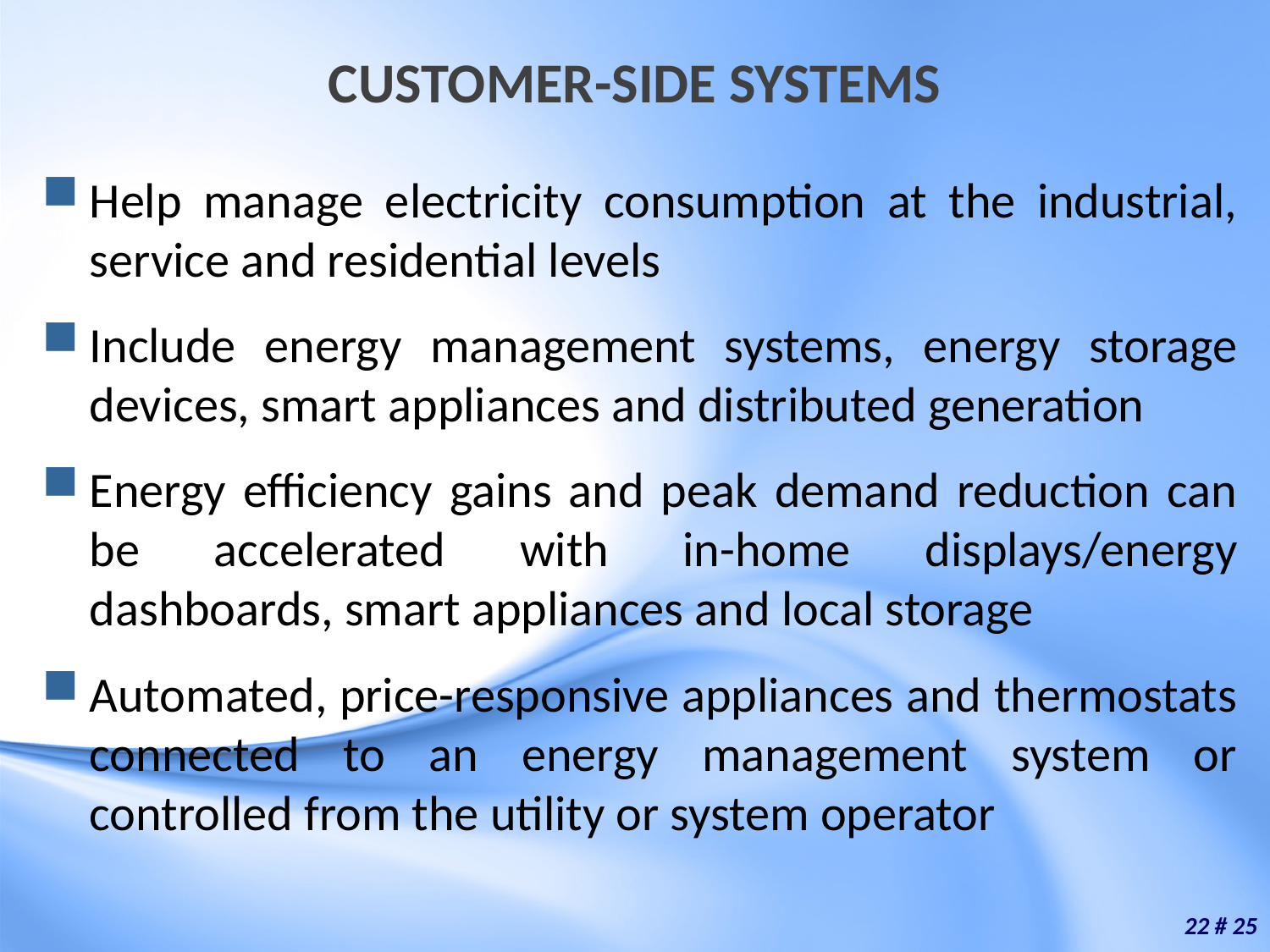

# CUSTOMER-SIDE SYSTEMS
Help manage electricity consumption at the industrial, service and residential levels
Include energy management systems, energy storage devices, smart appliances and distributed generation
Energy efficiency gains and peak demand reduction can be accelerated with in-home displays/energy dashboards, smart appliances and local storage
Automated, price-responsive appliances and thermostats connected to an energy management system or controlled from the utility or system operator
22 # 25